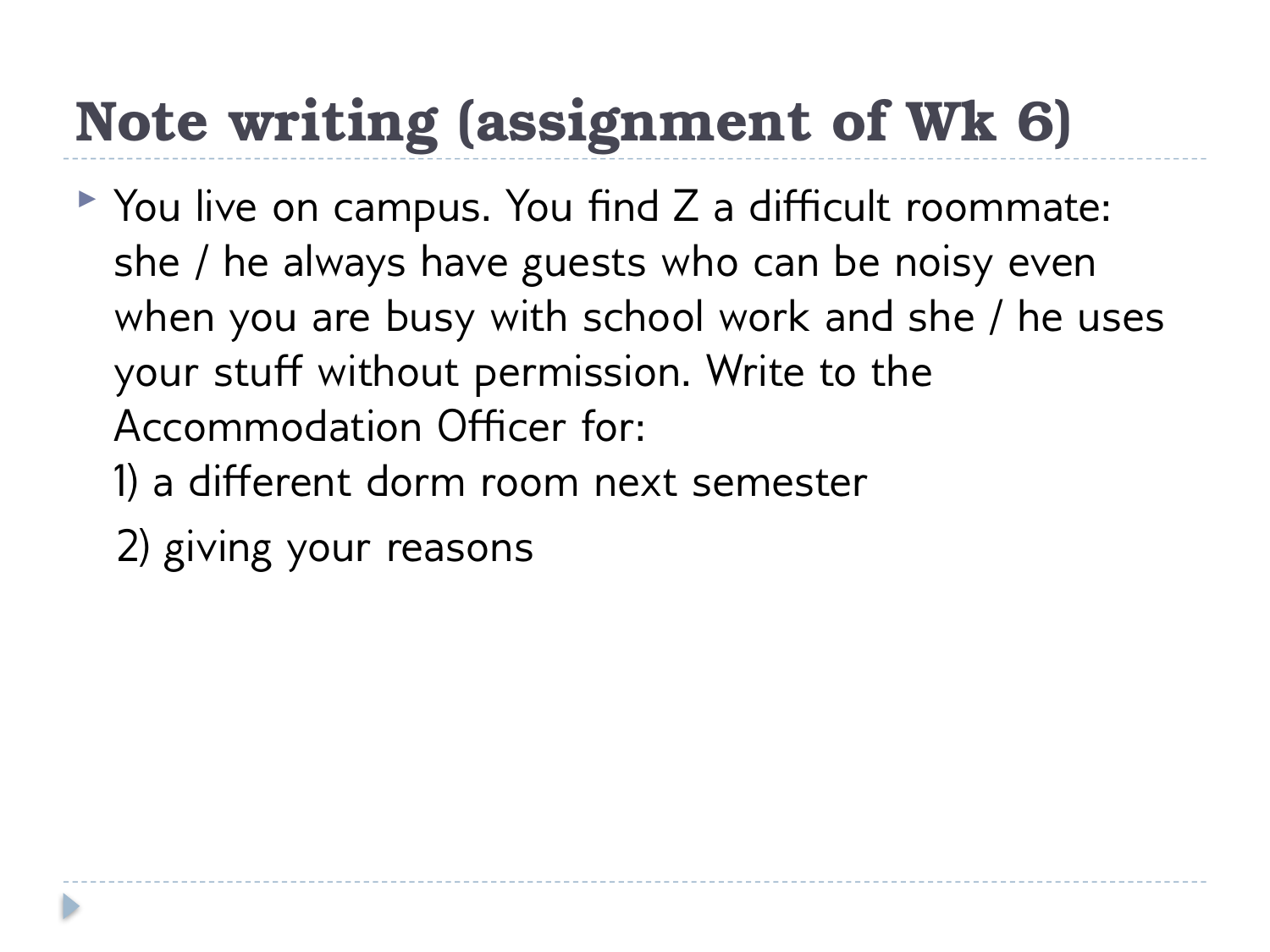

# Note writing (assignment of Wk 6)
You live on campus. You find Z a difficult roommate: she / he always have guests who can be noisy even when you are busy with school work and she / he uses your stuff without permission. Write to the Accommodation Officer for:
1) a different dorm room next semester
   2) giving your reasons